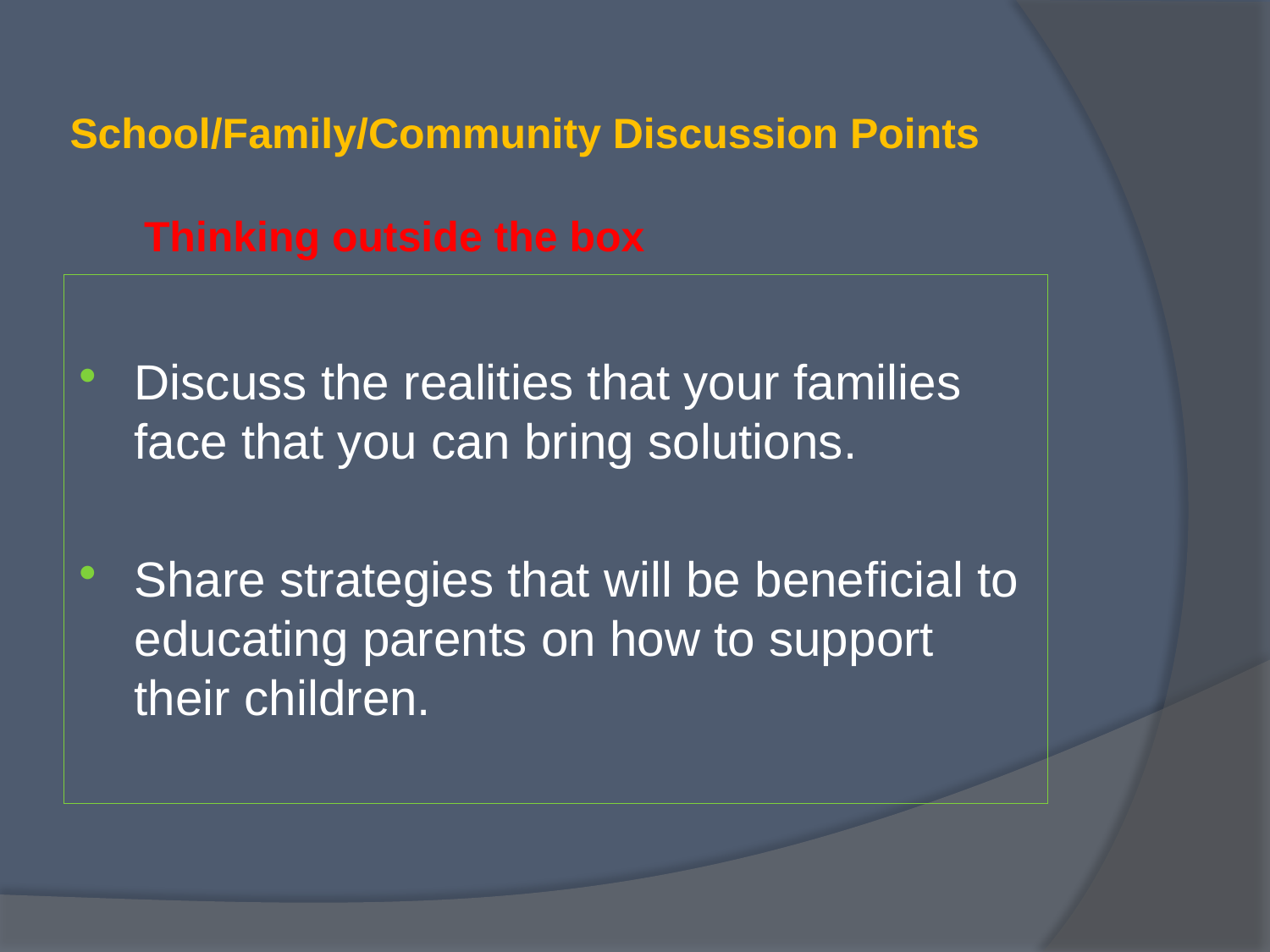

School/Family/Community Discussion Points
# Thinking outside the box

Discuss the realities that your families face that you can bring solutions.

Share strategies that will be beneficial to educating parents on how to support their children.